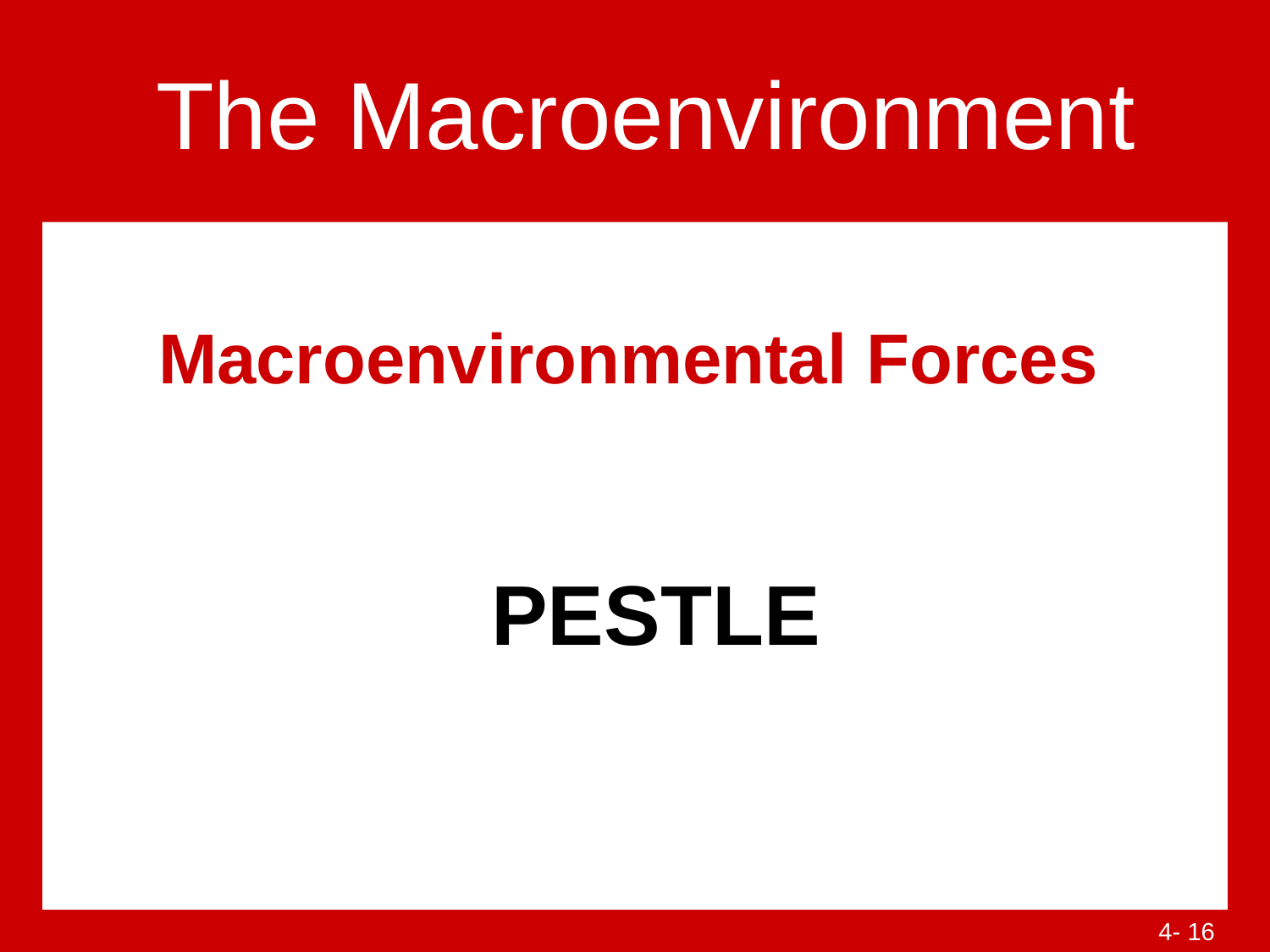

# The Macroenvironment

Macroenvironmental Forces

PESTLE

4- 16